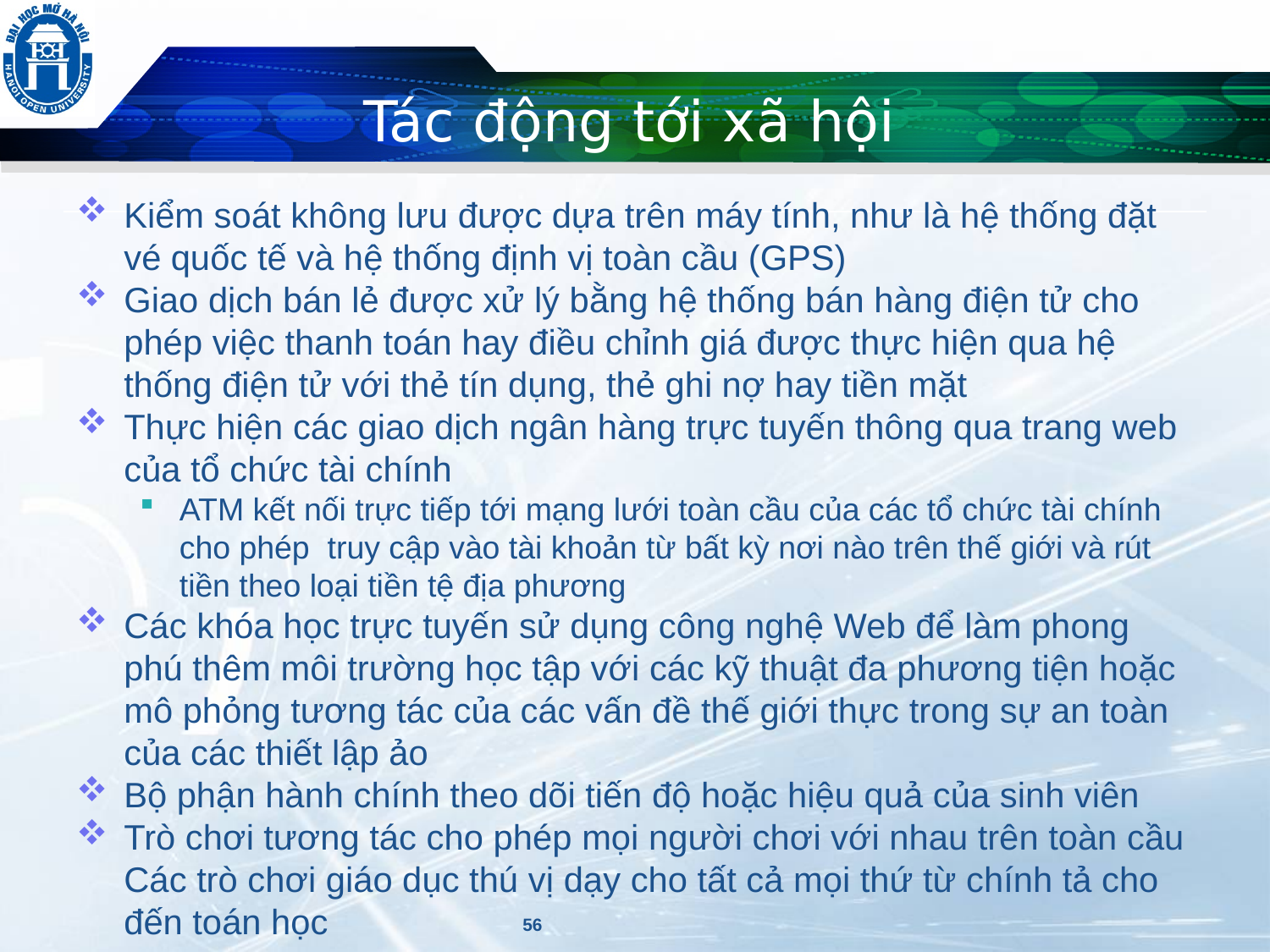

# Tác động tới xã hội
Kiểm soát không lưu được dựa trên máy tính, như là hệ thống đặt vé quốc tế và hệ thống định vị toàn cầu (GPS)
Giao dịch bán lẻ được xử lý bằng hệ thống bán hàng điện tử cho phép việc thanh toán hay điều chỉnh giá được thực hiện qua hệ thống điện tử với thẻ tín dụng, thẻ ghi nợ hay tiền mặt
Thực hiện các giao dịch ngân hàng trực tuyến thông qua trang web của tổ chức tài chính
ATM kết nối trực tiếp tới mạng lưới toàn cầu của các tổ chức tài chính cho phép  truy cập vào tài khoản từ bất kỳ nơi nào trên thế giới và rút tiền theo loại tiền tệ địa phương
Các khóa học trực tuyến sử dụng công nghệ Web để làm phong phú thêm môi trường học tập với các kỹ thuật đa phương tiện hoặc mô phỏng tương tác của các vấn đề thế giới thực trong sự an toàn của các thiết lập ảo
Bộ phận hành chính theo dõi tiến độ hoặc hiệu quả của sinh viên
Trò chơi tương tác cho phép mọi người chơi với nhau trên toàn cầu
Các trò chơi giáo dục thú vị dạy cho tất cả mọi thứ từ chính tả cho đến toán học
56